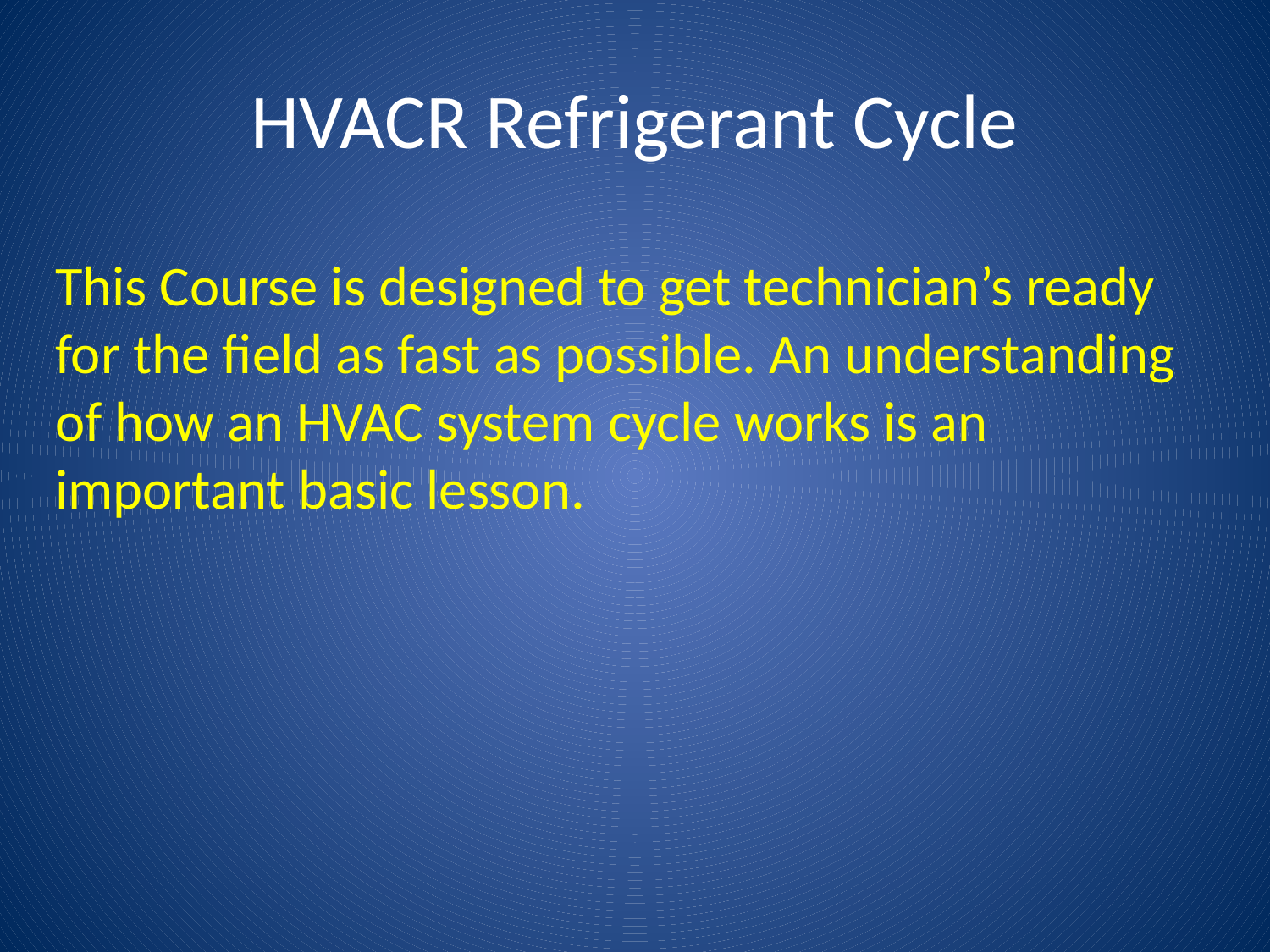

# HVACR Refrigerant Cycle
This Course is designed to get technician’s ready for the field as fast as possible. An understanding of how an HVAC system cycle works is an important basic lesson.